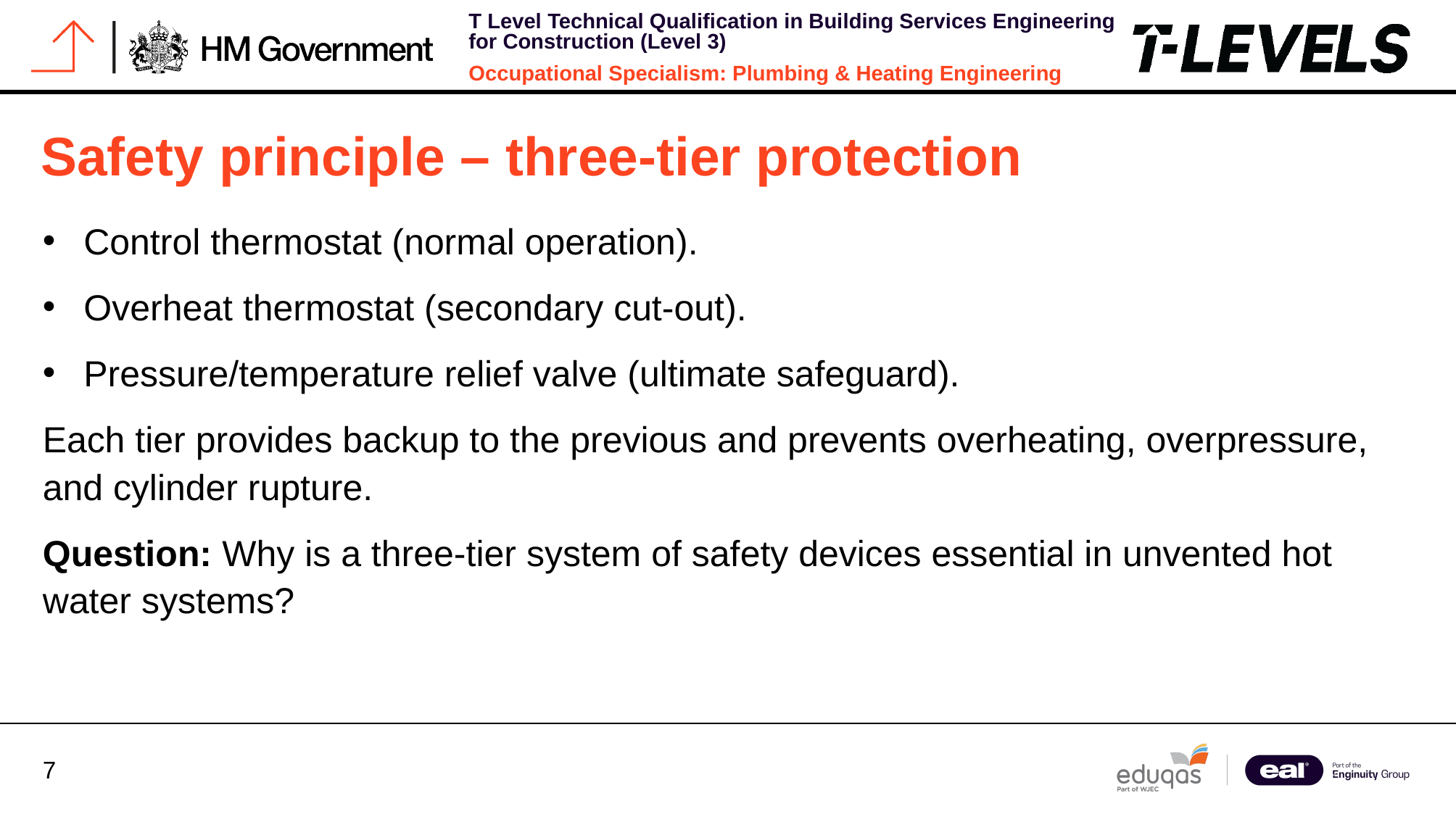

# Safety principle – three-tier protection
Control thermostat (normal operation).
Overheat thermostat (secondary cut-out).
Pressure/temperature relief valve (ultimate safeguard).
Each tier provides backup to the previous and prevents overheating, overpressure, and cylinder rupture.
Question: Why is a three-tier system of safety devices essential in unvented hot water systems?